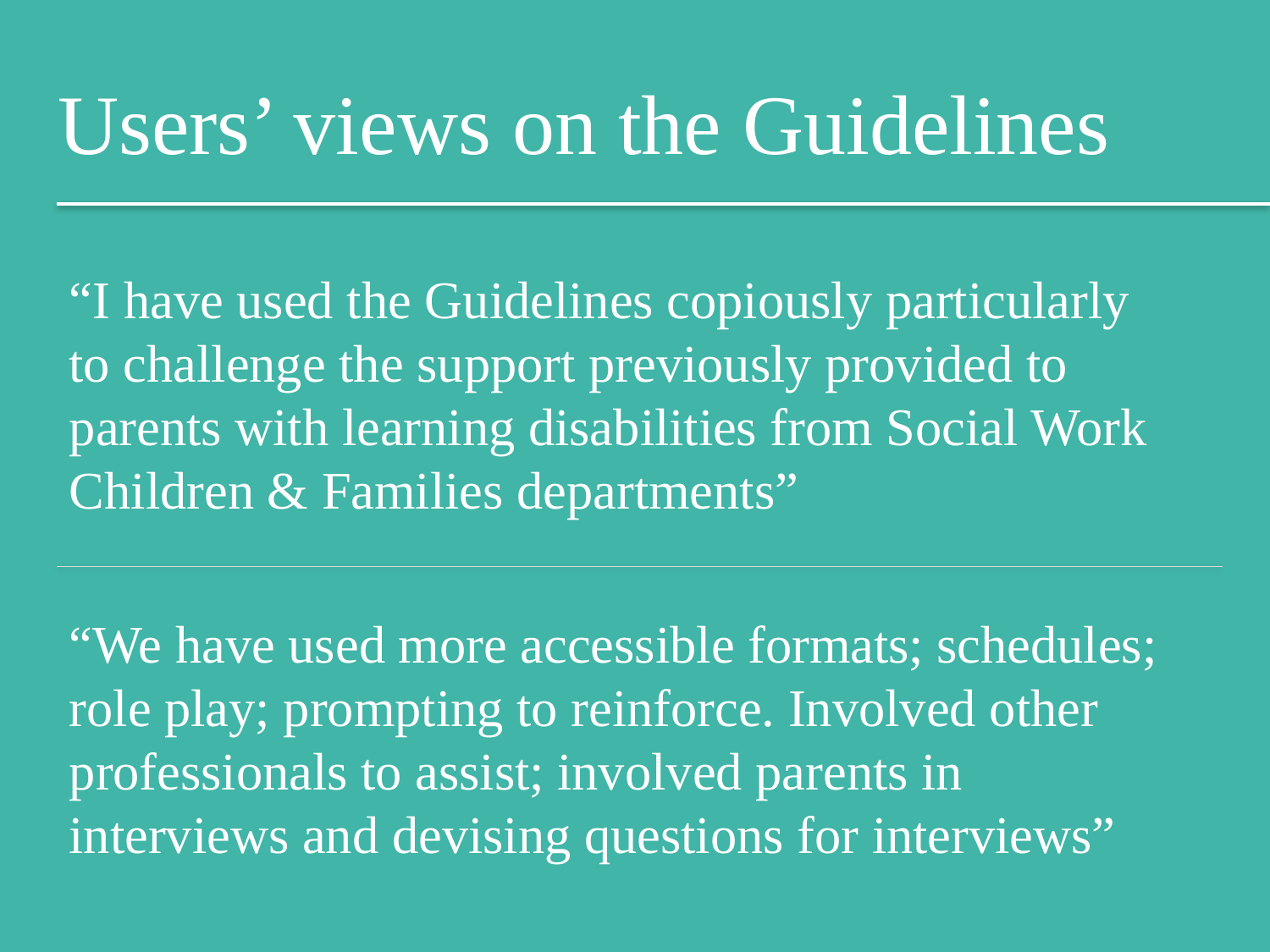

Users’ views on the Guidelines
“I have used the Guidelines copiously particularly to challenge the support previously provided to parents with learning disabilities from Social Work Children & Families departments”

“We have used more accessible formats; schedules; role play; prompting to reinforce. Involved other professionals to assist; involved parents in interviews and devising questions for interviews”